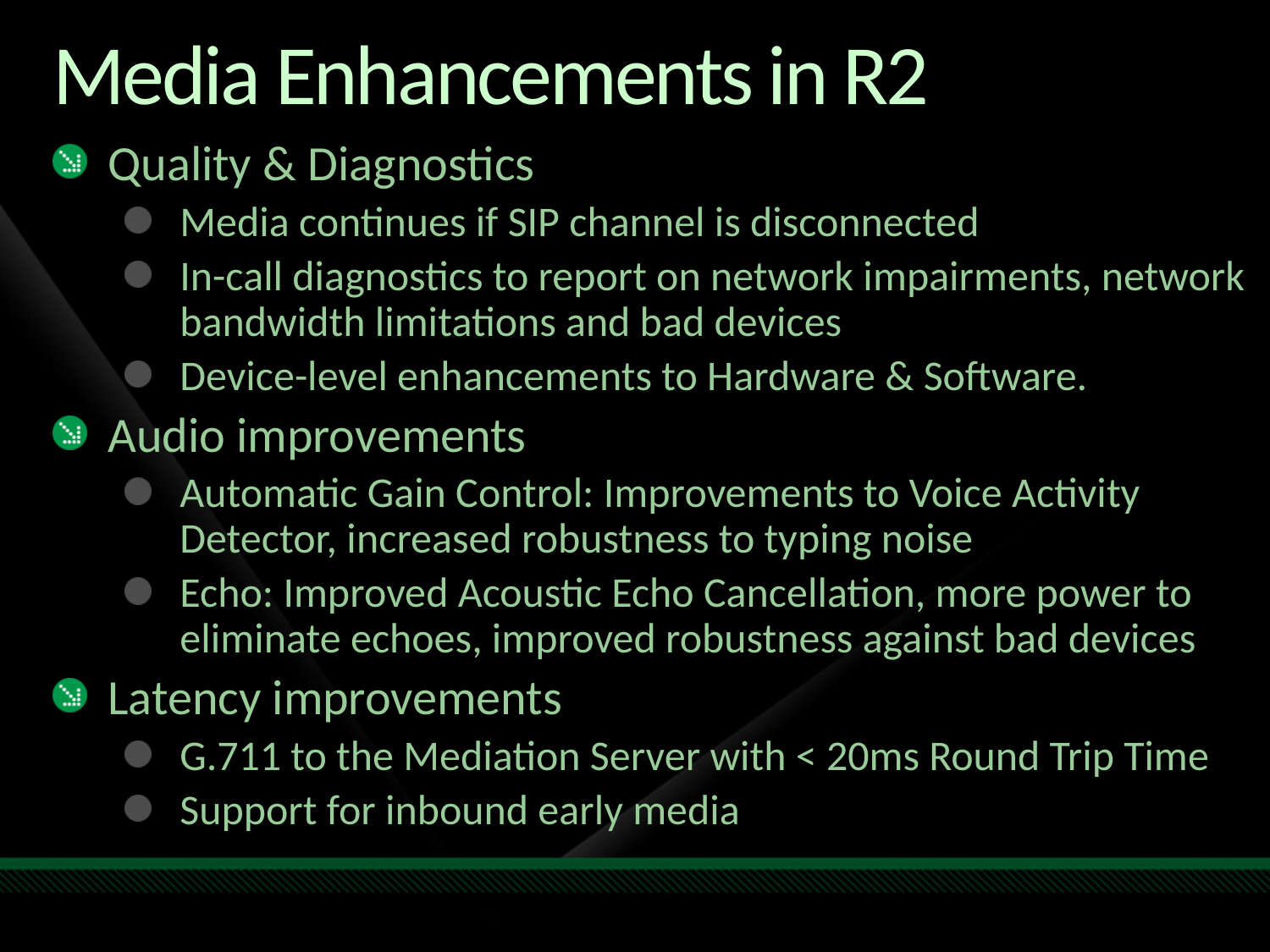

# Media Enhancements in R2
Quality & Diagnostics
Media continues if SIP channel is disconnected
In-call diagnostics to report on network impairments, network bandwidth limitations and bad devices
Device-level enhancements to Hardware & Software.
Audio improvements
Automatic Gain Control: Improvements to Voice Activity Detector, increased robustness to typing noise
Echo: Improved Acoustic Echo Cancellation, more power to eliminate echoes, improved robustness against bad devices
Latency improvements
G.711 to the Mediation Server with < 20ms Round Trip Time
Support for inbound early media